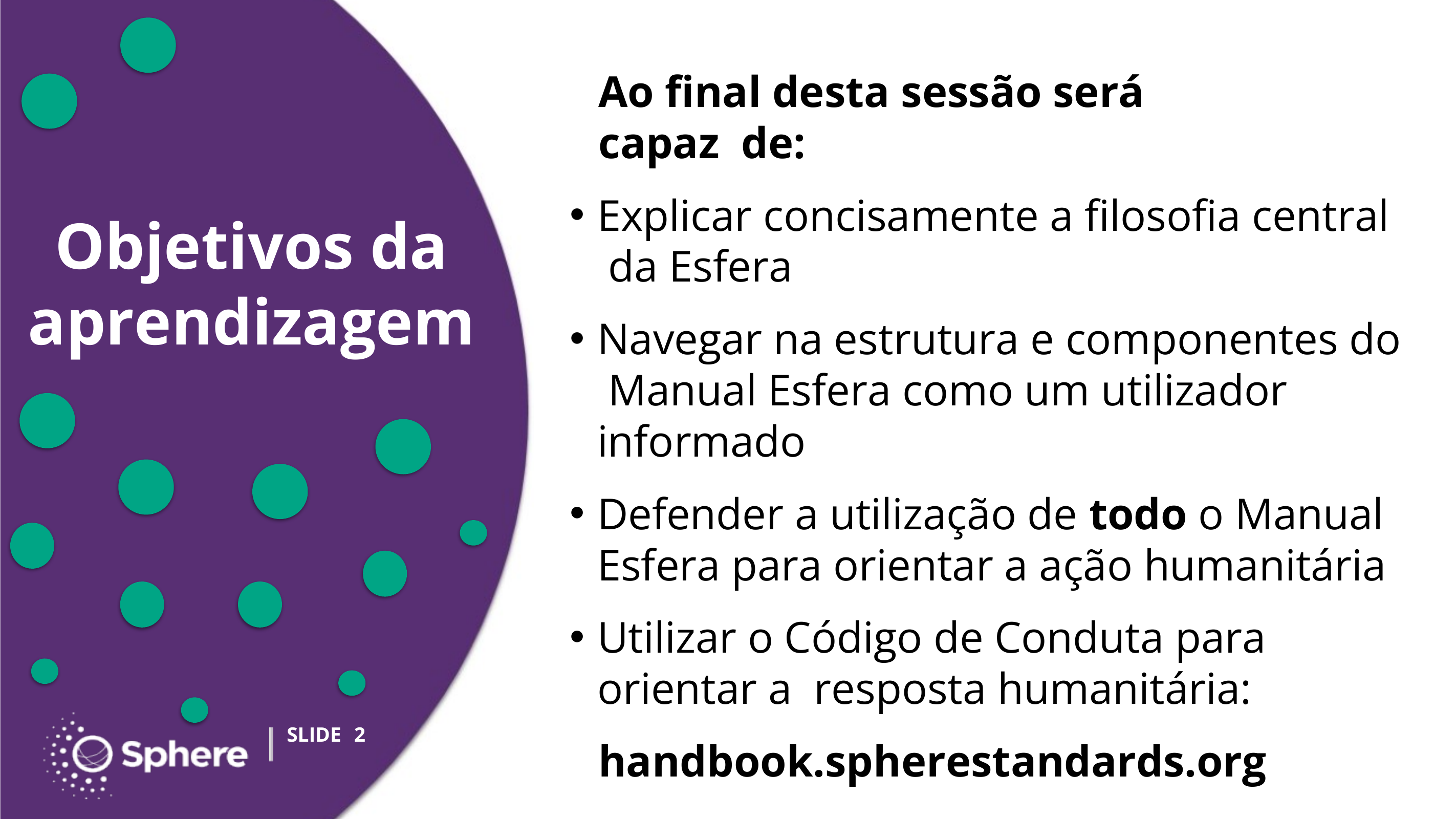

Ao ﬁnal desta sessão será
capaz  de:
Explicar concisamente a ﬁlosoﬁa central  da Esfera
Navegar na estrutura e componentes do  Manual Esfera como um utilizador  informado
Defender a utilização de todo o Manual Esfera para orientar a ação humanitária
Utilizar o Código de Conduta para orientar a  resposta humanitária:
handbook.spherestandards.org
2